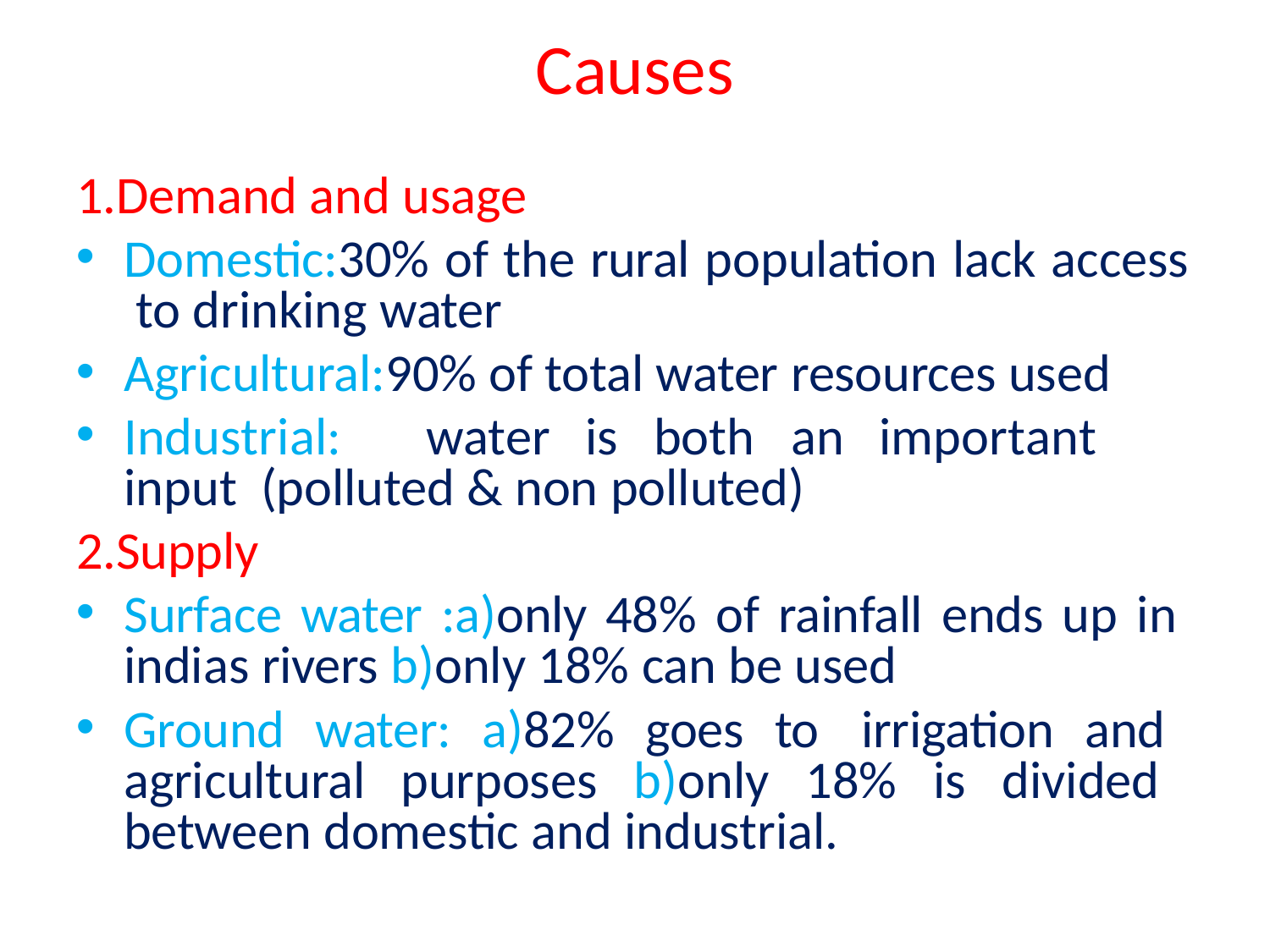

# Causes
1.Demand and usage
Domestic:30% of the rural population lack access  to drinking water
Agricultural:90% of total water resources used
Industrial:	water	is	both	an	important	input  (polluted & non polluted)
2.Supply
Surface water :a)only 48% of rainfall ends up in  indias rivers b)only 18% can be used
Ground water: a)82% goes to irrigation and  agricultural purposes b)only 18% is divided  between domestic and industrial.